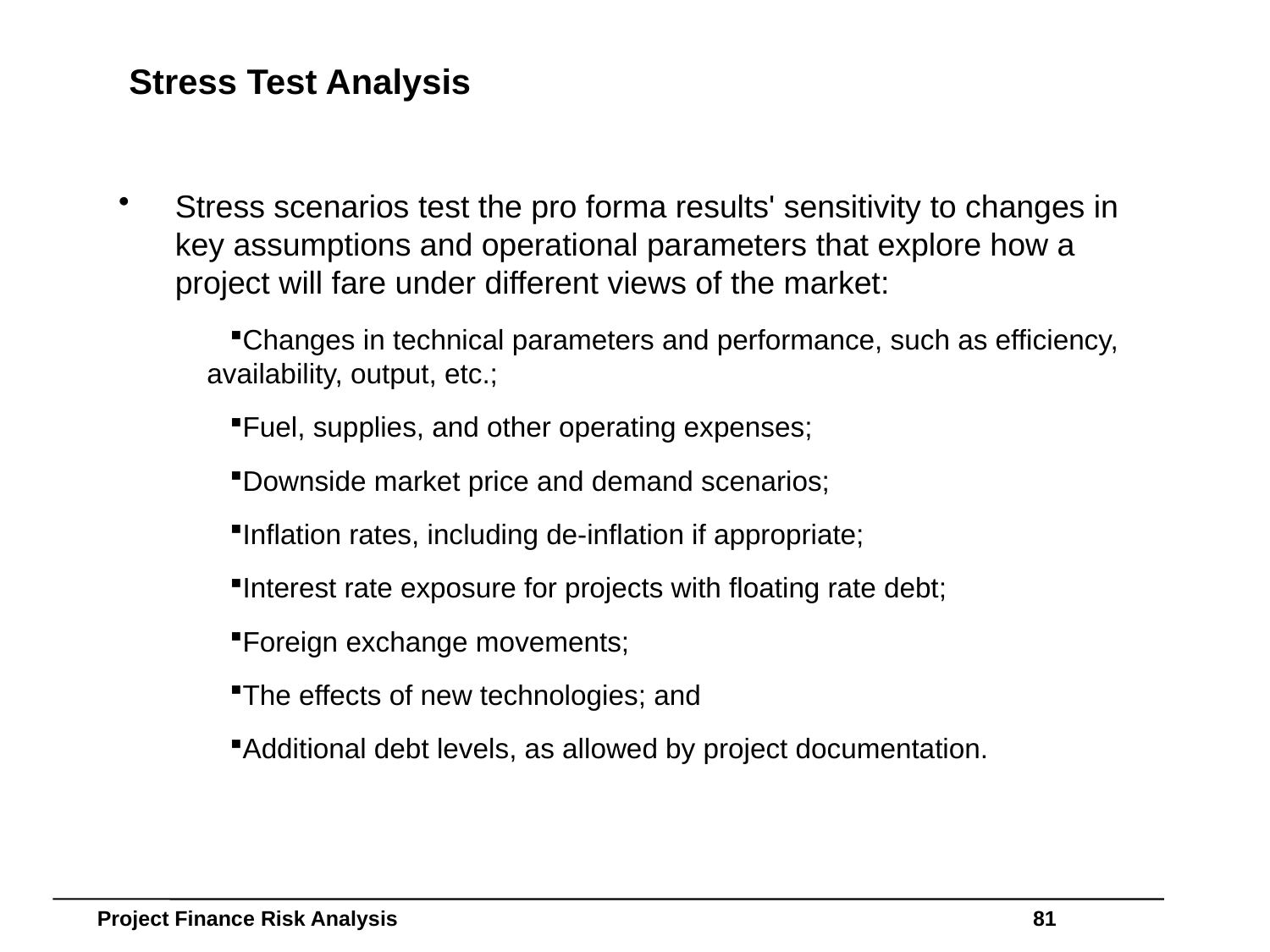

# Stress Test Analysis
Stress scenarios test the pro forma results' sensitivity to changes in key assumptions and operational parameters that explore how a project will fare under different views of the market:
Changes in technical parameters and performance, such as efficiency, availability, output, etc.;
Fuel, supplies, and other operating expenses;
Downside market price and demand scenarios;
Inflation rates, including de-inflation if appropriate;
Interest rate exposure for projects with floating rate debt;
Foreign exchange movements;
The effects of new technologies; and
Additional debt levels, as allowed by project documentation.